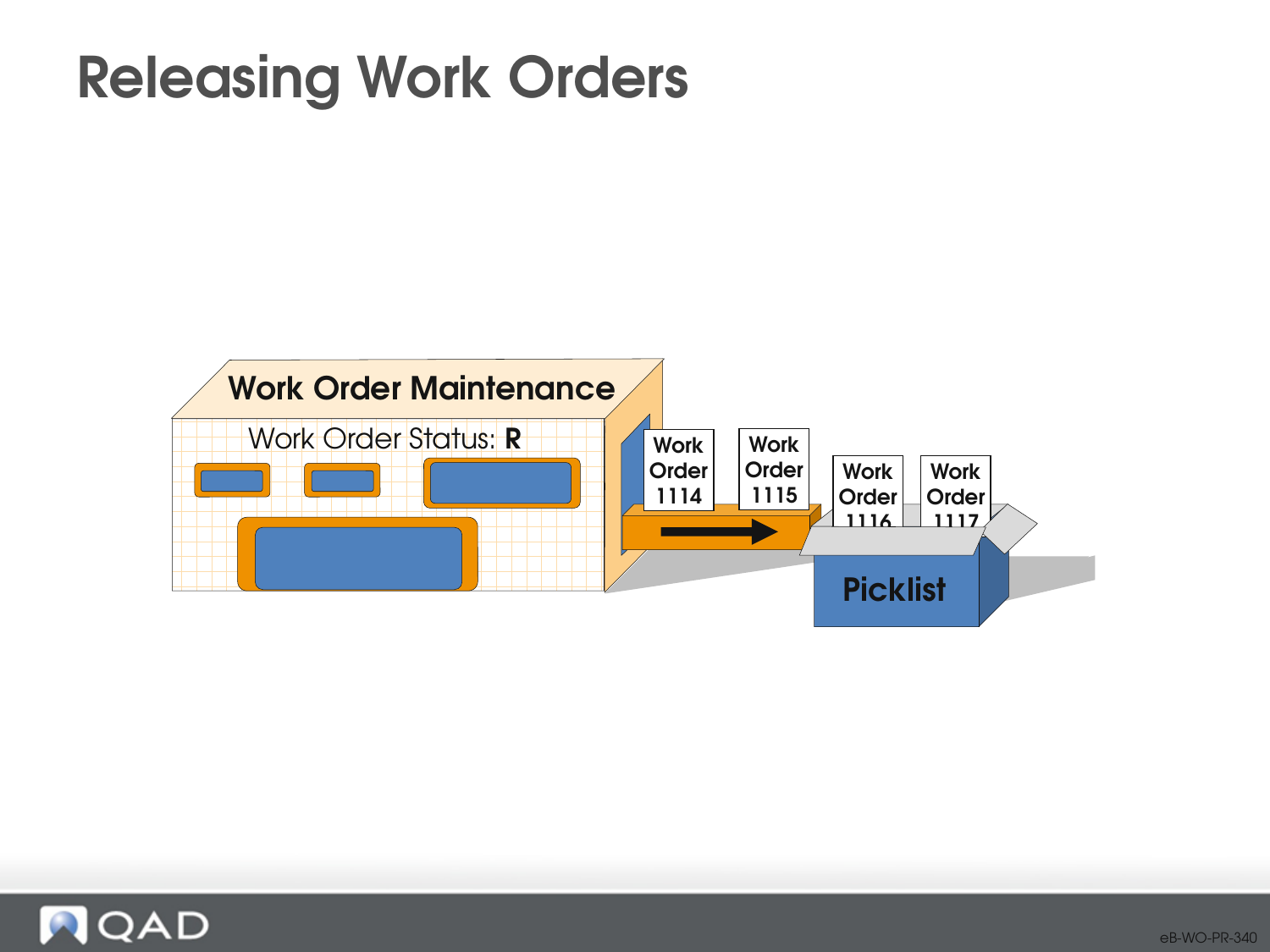

# Releasing Work Orders

Work Order Maintenance

Work Order Status: R
Work
Order
1115
Work
Order
1114
Work
Order
1117
Work
Order
1116

Picklist
eB-WO-PR-340